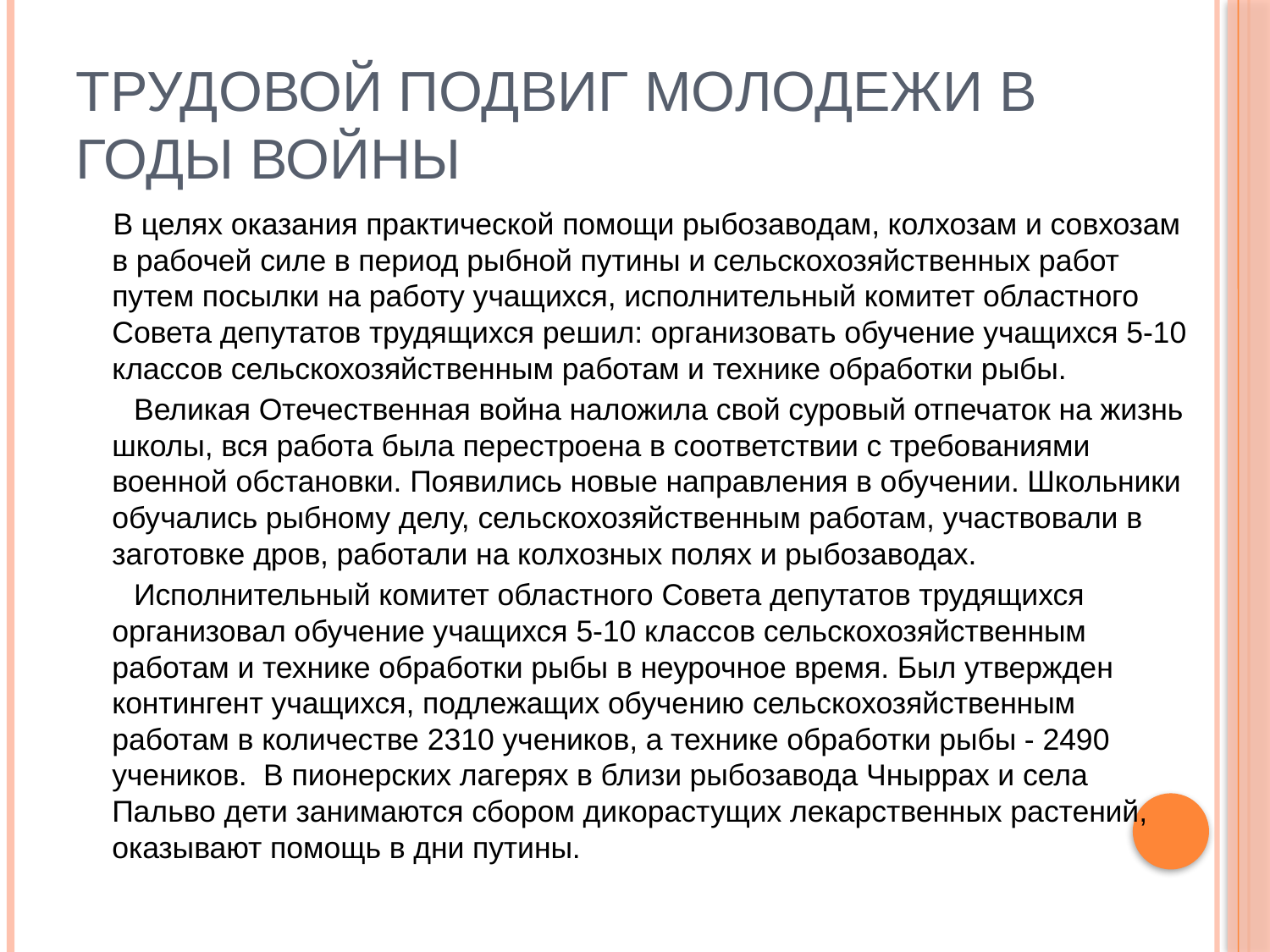

# Трудовой подвиг молодежи в годы войны
       В целях оказания практической помощи рыбозаводам, колхозам и совхозам в рабочей силе в период рыбной путины и сельскохозяйственных работ путем посылки на работу учащихся, исполнительный комитет областного Совета депутатов трудящихся решил: организовать обучение учащихся 5-10 классов сельскохозяйственным работам и технике обработки рыбы.
       Великая Отечественная война наложила свой суровый отпечаток на жизнь школы, вся работа была перестроена в соответствии с требованиями военной обстановки. Появились новые направления в обучении. Школьники обучались рыбному делу, сельскохозяйственным работам, участвовали в заготовке дров, работали на колхозных полях и рыбозаводах.
       Исполнительный комитет областного Совета депутатов трудящихся организовал обучение учащихся 5-10 классов сельскохозяйственным работам и технике обработки рыбы в неурочное время. Был утвержден контингент учащихся, подлежащих обучению сельскохозяйственным работам в количестве 2310 учеников, а технике обработки рыбы - 2490 учеников.  В пионерских лагерях в близи рыбозавода Чныррах и села Пальво дети занимаются сбором дикорастущих лекарственных растений, оказывают помощь в дни путины.